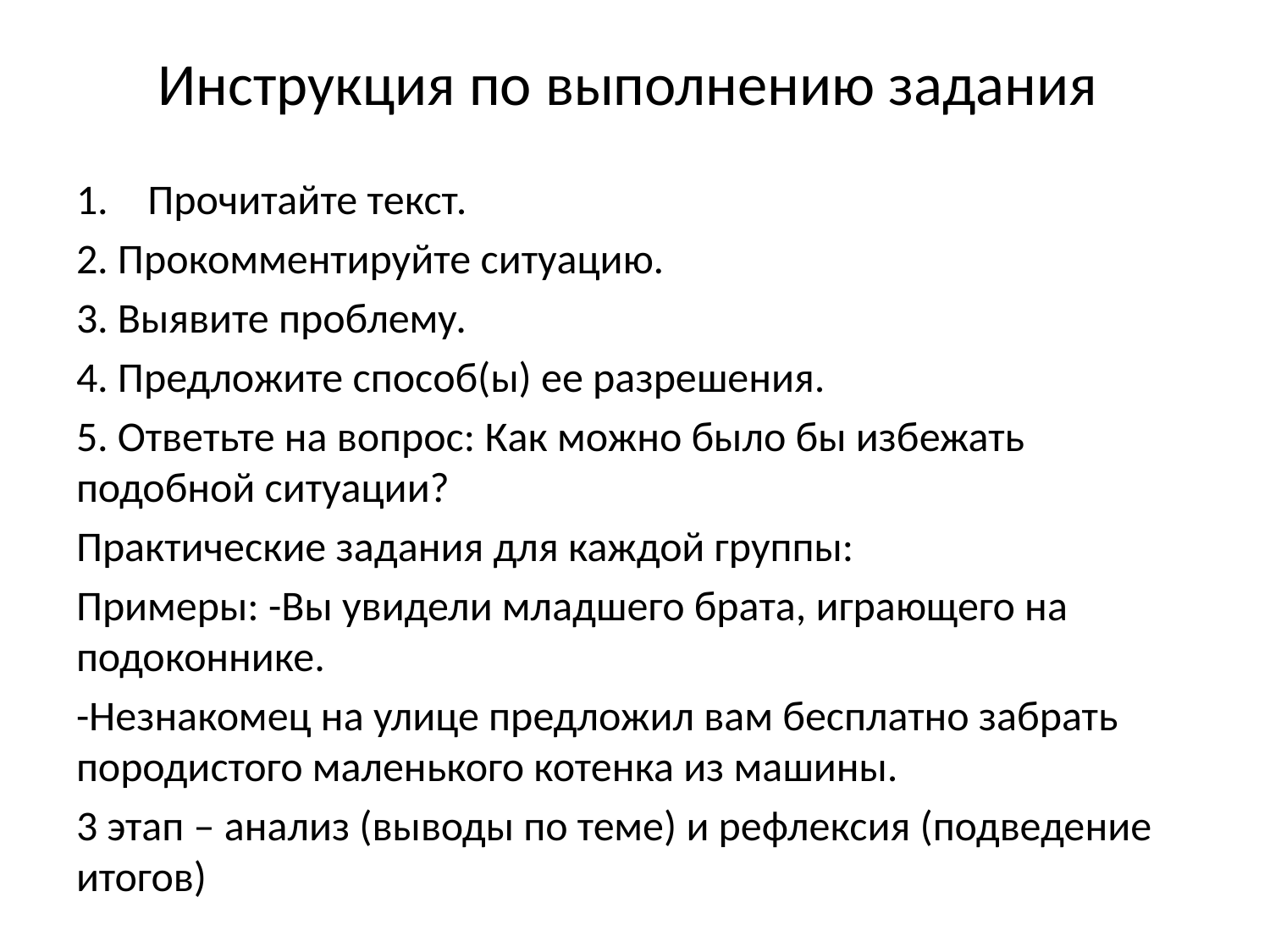

# Инструкция по выполнению задания
Прочитайте текст.
2. Прокомментируйте ситуацию.
3. Выявите проблему.
4. Предложите способ(ы) ее разрешения.
5. Ответьте на вопрос: Как можно было бы избежать подобной ситуации?
Практические задания для каждой группы:
Примеры: -Вы увидели младшего брата, играющего на подоконнике.
-Незнакомец на улице предложил вам бесплатно забрать породистого маленького котенка из машины.
3 этап – анализ (выводы по теме) и рефлексия (подведение итогов)